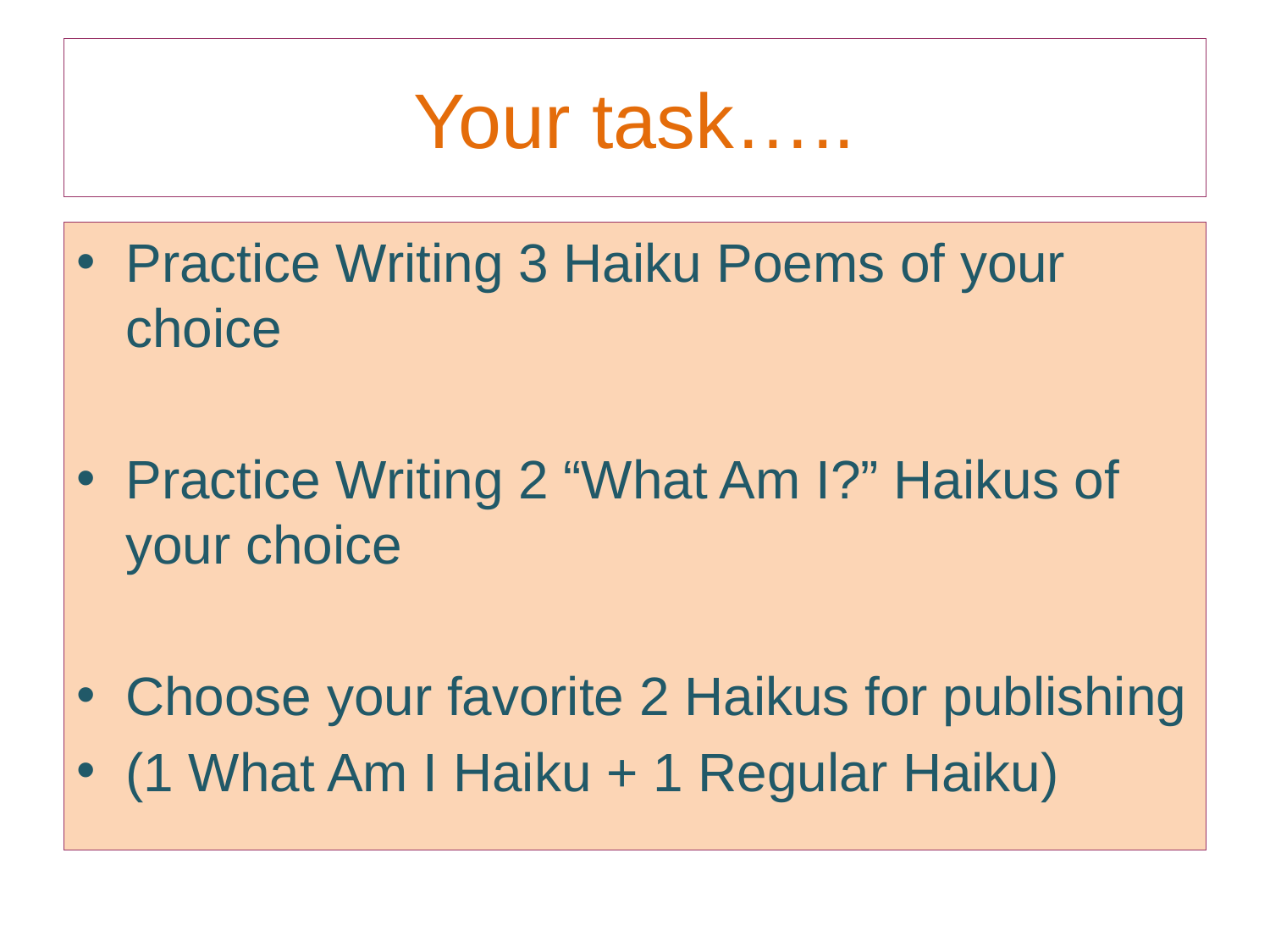

# Your task…..
Practice Writing 3 Haiku Poems of your choice

Practice Writing 2 “What Am I?” Haikus of your choice

Choose your favorite 2 Haikus for publishing
(1 What Am I Haiku + 1 Regular Haiku)